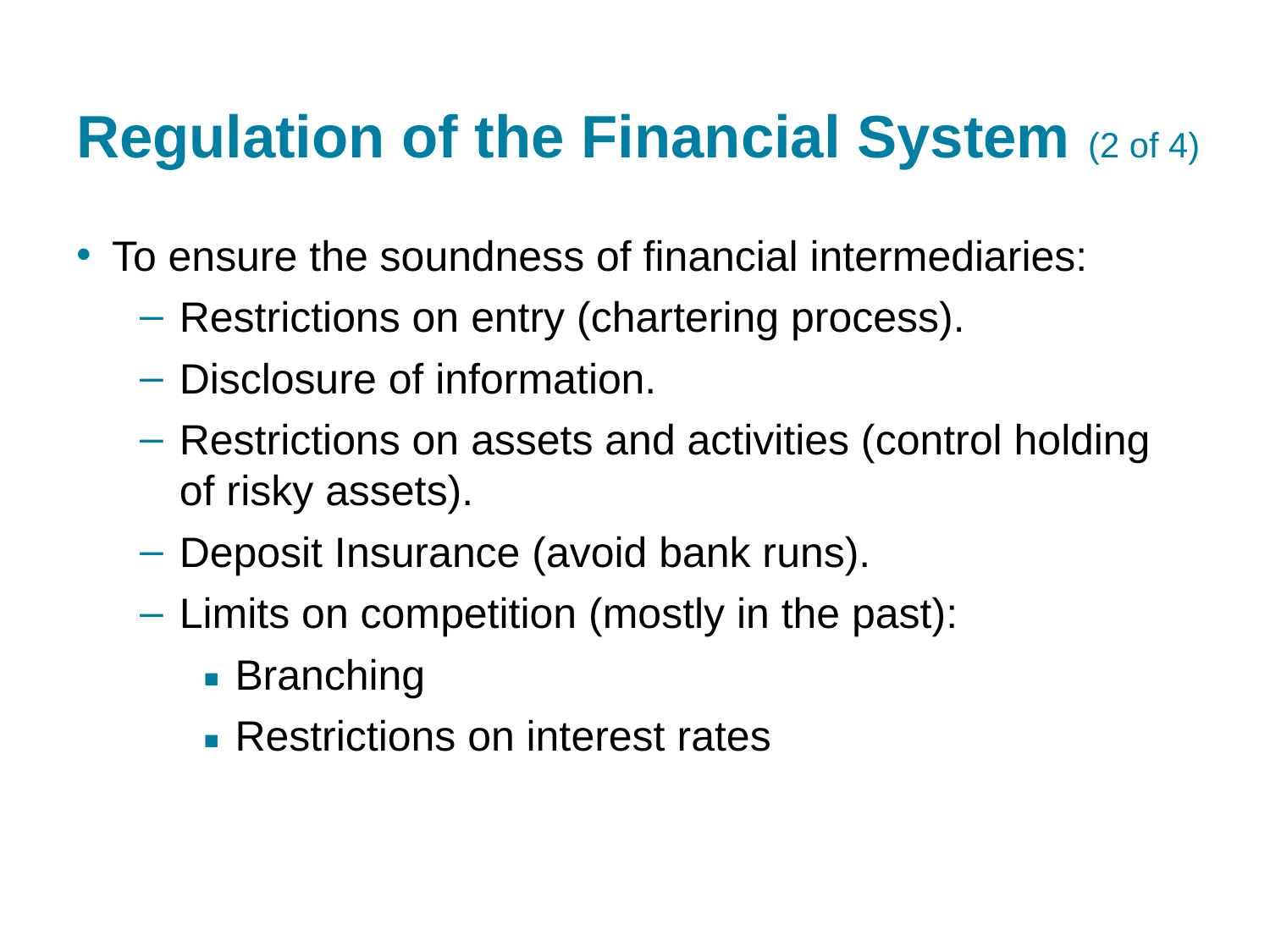

# Regulation of the Financial System (2 of 4)
To ensure the soundness of financial intermediaries:
Restrictions on entry (chartering process).
Disclosure of information.
Restrictions on assets and activities (control holding of risky assets).
Deposit Insurance (avoid bank runs).
Limits on competition (mostly in the past):
Branching
Restrictions on interest rates